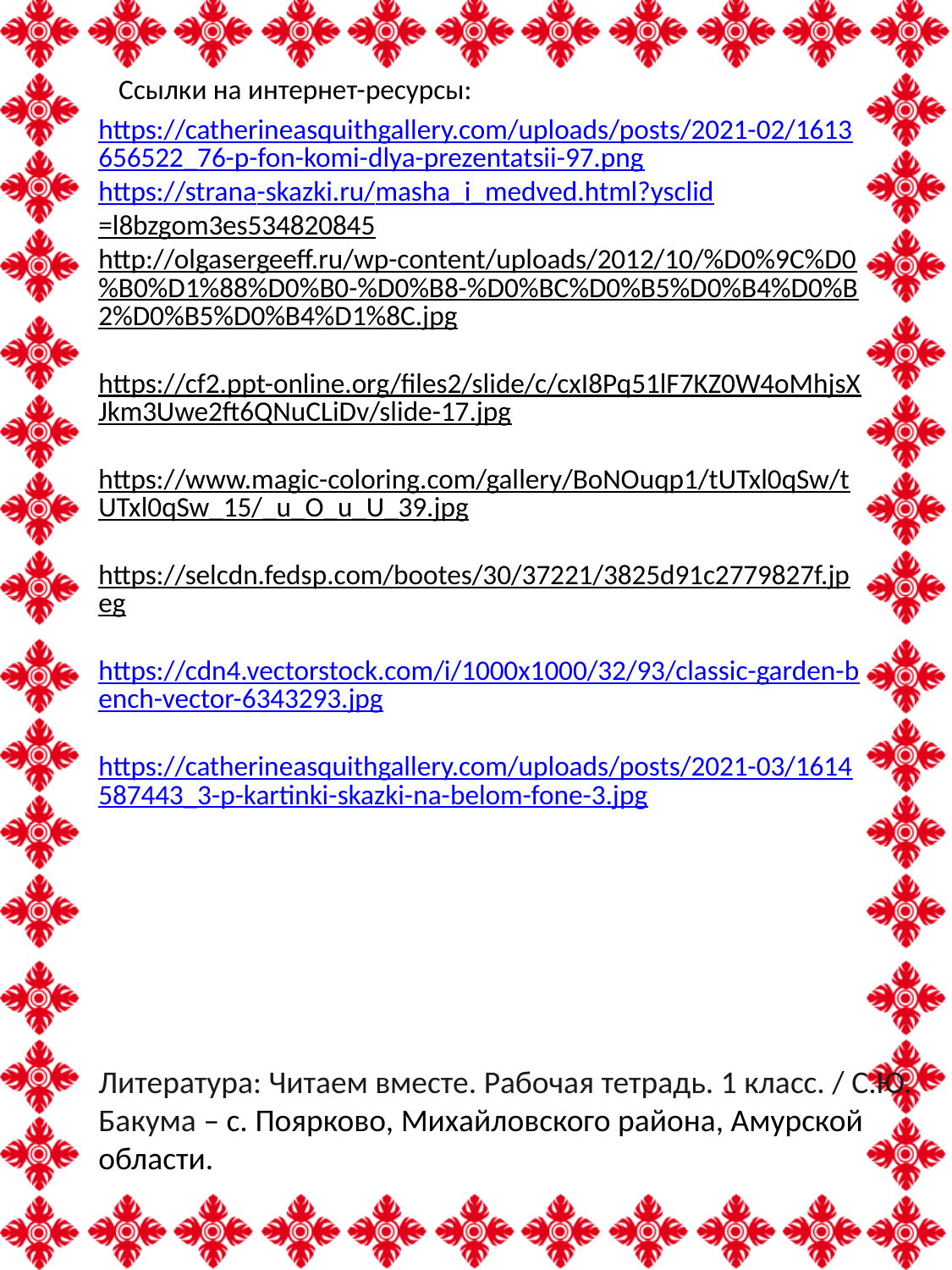

Ссылки на интернет-ресурсы:
https://catherineasquithgallery.com/uploads/posts/2021-02/1613656522_76-p-fon-komi-dlya-prezentatsii-97.png
https://strana-skazki.ru/masha_i_medved.html?ysclid=l8bzgom3es534820845
http://olgasergeeff.ru/wp-content/uploads/2012/10/%D0%9C%D0%B0%D1%88%D0%B0-%D0%B8-%D0%BC%D0%B5%D0%B4%D0%B2%D0%B5%D0%B4%D1%8C.jpg
https://cf2.ppt-online.org/files2/slide/c/cxI8Pq51lF7KZ0W4oMhjsXJkm3Uwe2ft6QNuCLiDv/slide-17.jpg
https://www.magic-coloring.com/gallery/BoNOuqp1/tUTxl0qSw/tUTxl0qSw_15/_u_O_u_U_39.jpg https://selcdn.fedsp.com/bootes/30/37221/3825d91c2779827f.jpeg https://cdn4.vectorstock.com/i/1000x1000/32/93/classic-garden-bench-vector-6343293.jpg https://catherineasquithgallery.com/uploads/posts/2021-03/1614587443_3-p-kartinki-skazki-na-belom-fone-3.jpg
Литература: Читаем вместе. Рабочая тетрадь. 1 класс. / С.Ю. Бакума – с. Поярково, Михайловского района, Амурской области.